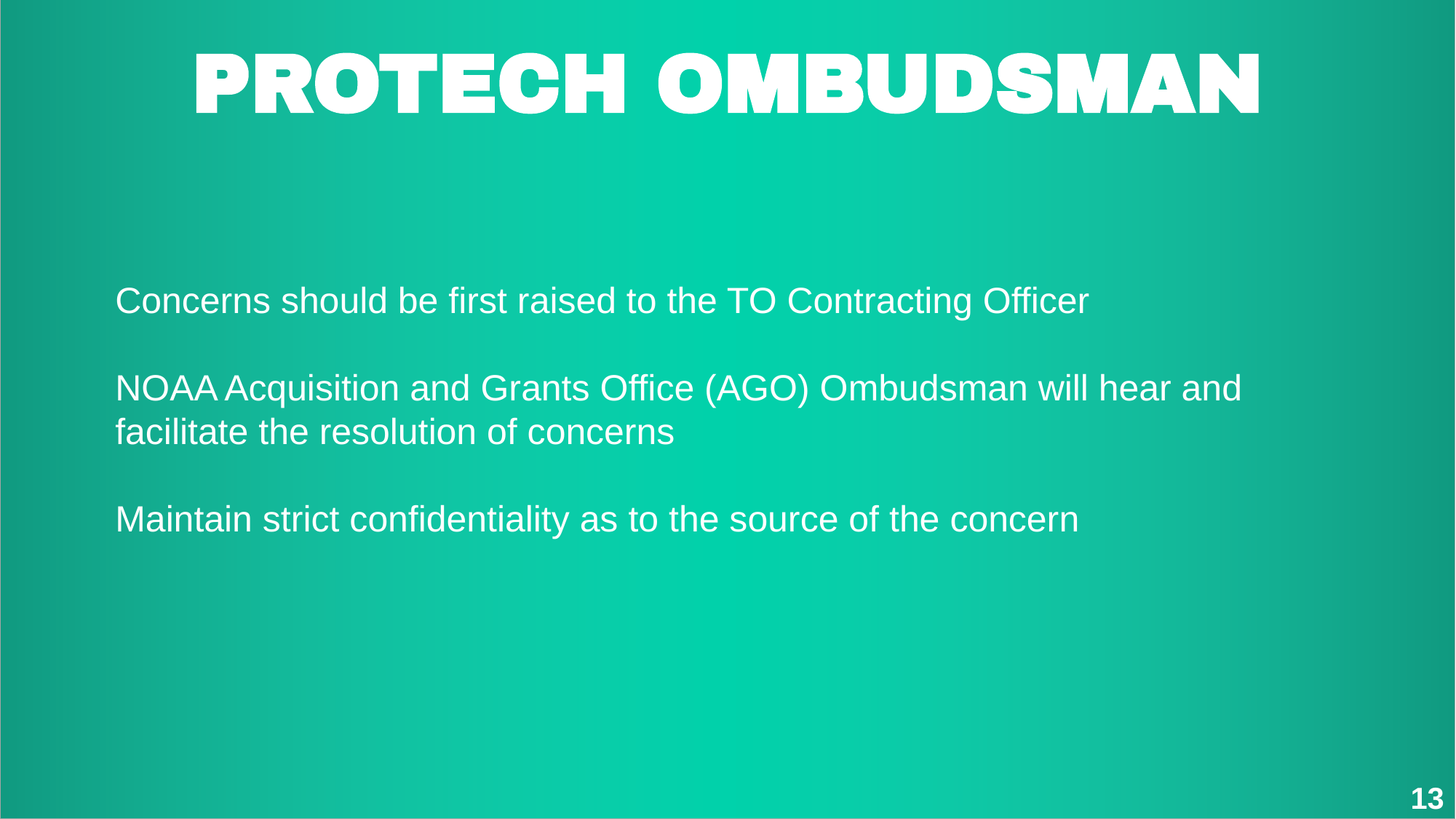

PROTECH OMBUDSMAN
Concerns should be first raised to the TO Contracting Officer
NOAA Acquisition and Grants Office (AGO) Ombudsman will hear and facilitate the resolution of concerns
Maintain strict confidentiality as to the source of the concern
13